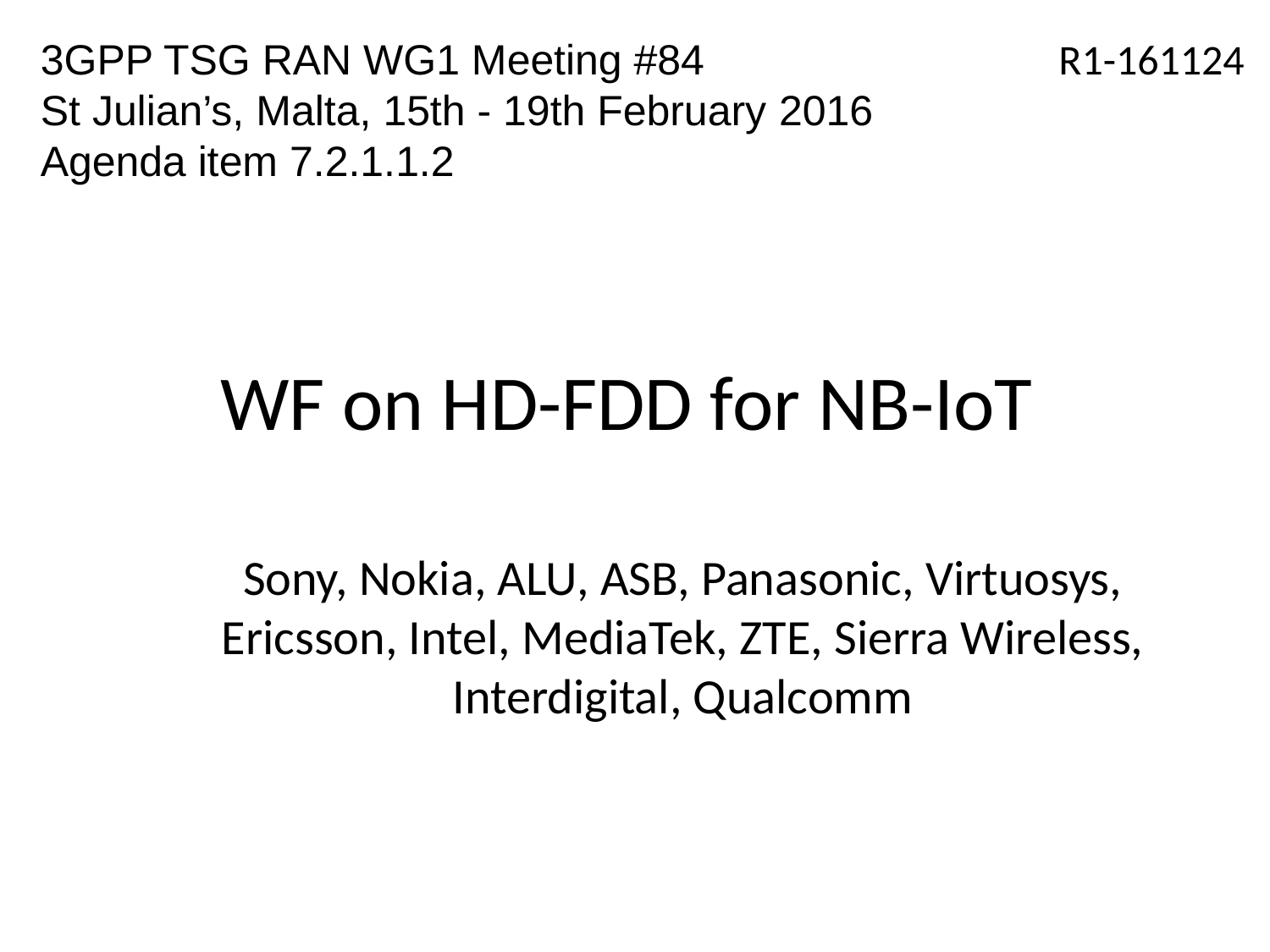

3GPP TSG RAN WG1 Meeting #84
St Julian’s, Malta, 15th - 19th February 2016
Agenda item 7.2.1.1.2
R1-161124
# WF on HD-FDD for NB-IoT
Sony, Nokia, ALU, ASB, Panasonic, Virtuosys, Ericsson, Intel, MediaTek, ZTE, Sierra Wireless, Interdigital, Qualcomm